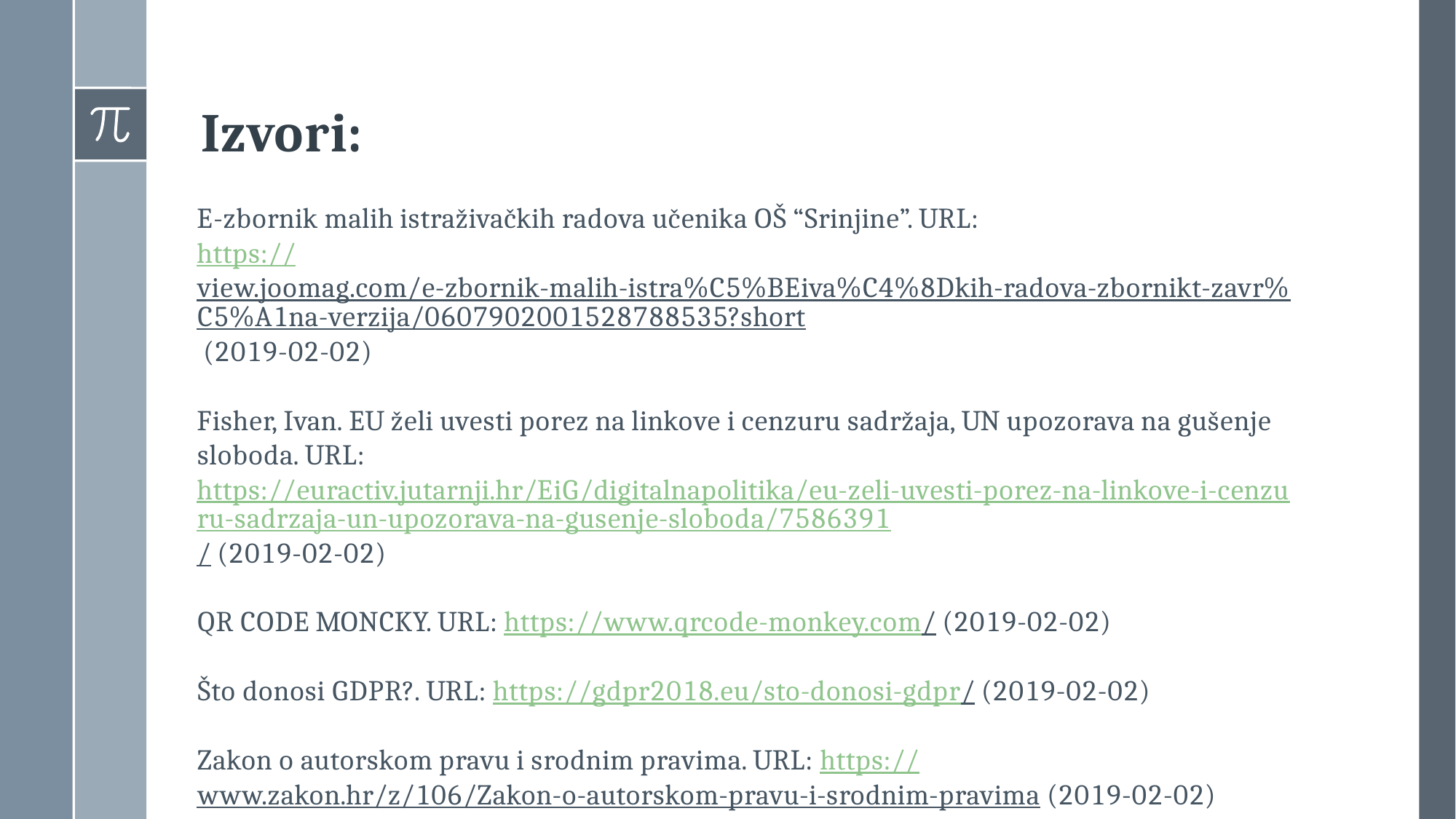

Izvori:
E-zbornik malih istraživačkih radova učenika OŠ “Srinjine”. URL:
https://view.joomag.com/e-zbornik-malih-istra%C5%BEiva%C4%8Dkih-radova-zbornikt-zavr%C5%A1na-verzija/0607902001528788535?short (2019-02-02)

Fisher, Ivan. EU želi uvesti porez na linkove i cenzuru sadržaja, UN upozorava na gušenje sloboda. URL: https://euractiv.jutarnji.hr/EiG/digitalnapolitika/eu-zeli-uvesti-porez-na-linkove-i-cenzuru-sadrzaja-un-upozorava-na-gusenje-sloboda/7586391/ (2019-02-02)

QR CODE MONCKY. URL: https://www.qrcode-monkey.com/ (2019-02-02)

Što donosi GDPR?. URL: https://gdpr2018.eu/sto-donosi-gdpr/ (2019-02-02)

Zakon o autorskom pravu i srodnim pravima. URL: https://www.zakon.hr/z/106/Zakon-o-autorskom-pravu-i-srodnim-pravima (2019-02-02)